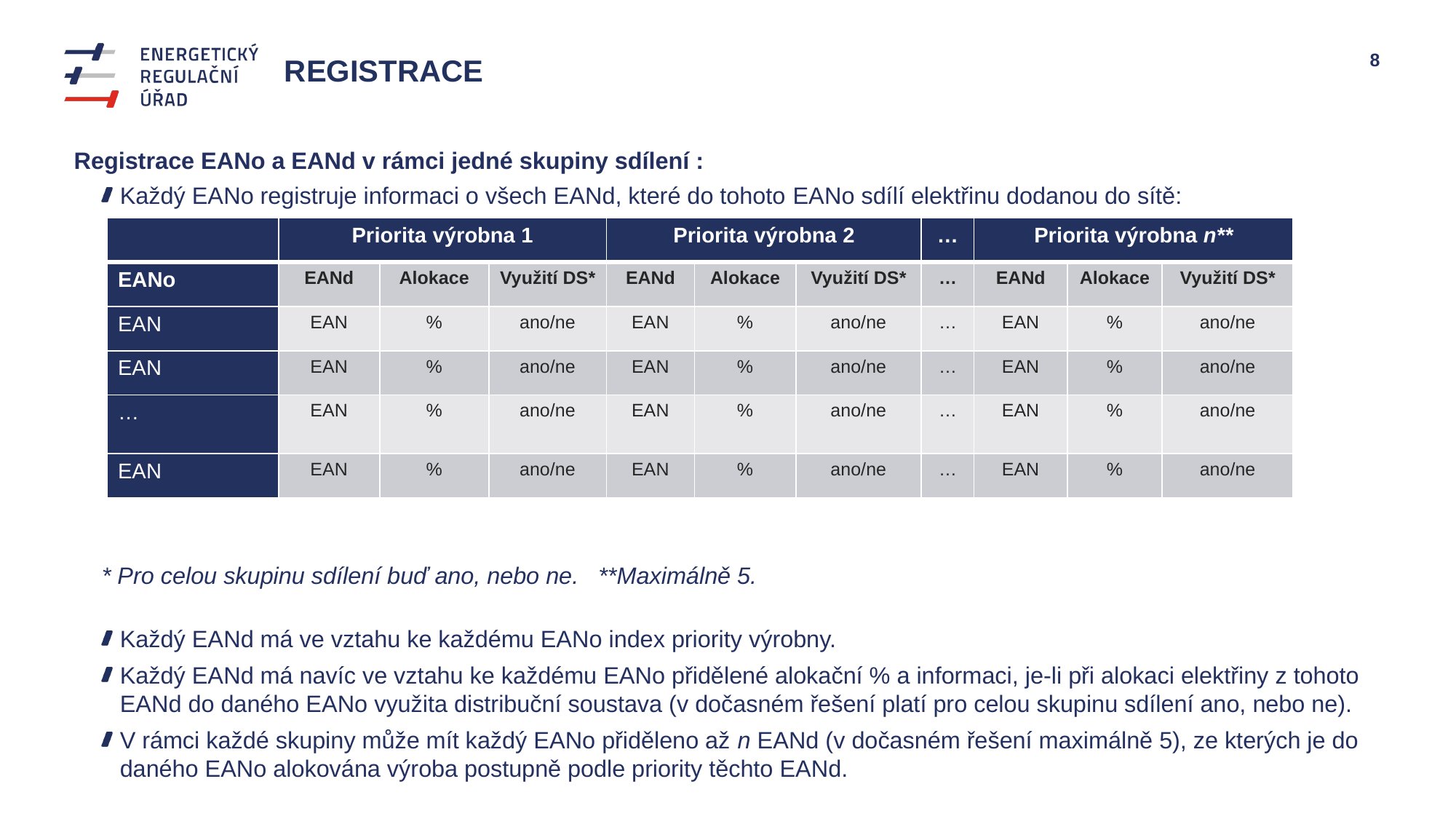

Registrace
Registrace EANo a EANd v rámci jedné skupiny sdílení :
Každý EANo registruje informaci o všech EANd, které do tohoto EANo sdílí elektřinu dodanou do sítě:

* Pro celou skupinu sdílení buď ano, nebo ne.   **Maximálně 5.

Každý EANd má ve vztahu ke každému EANo index priority výrobny.
Každý EANd má navíc ve vztahu ke každému EANo přidělené alokační % a informaci, je-li při alokaci elektřiny z tohoto EANd do daného EANo využita distribuční soustava (v dočasném řešení platí pro celou skupinu sdílení ano, nebo ne).
V rámci každé skupiny může mít každý EANo přiděleno až n EANd (v dočasném řešení maximálně 5), ze kterých je do daného EANo alokována výroba postupně podle priority těchto EANd.
|  | Priorita výrobna 1 |  |  | Priorita výrobna 2 |  |  | … | Priorita výrobna n\*\* |  |  |
| --- | --- | --- | --- | --- | --- | --- | --- | --- | --- | --- |
| EANo | EANd | Alokace | Využití DS\* | EANd | Alokace | Využití DS\* | … | EANd | Alokace | Využití DS\* |
| EAN | EAN | % | ano/ne | EAN | % | ano/ne | … | EAN | % | ano/ne |
| EAN | EAN | % | ano/ne | EAN | % | ano/ne | … | EAN | % | ano/ne |
| … | EAN | % | ano/ne | EAN | % | ano/ne | … | EAN | % | ano/ne |
| EAN | EAN | % | ano/ne | EAN | % | ano/ne | … | EAN | % | ano/ne |